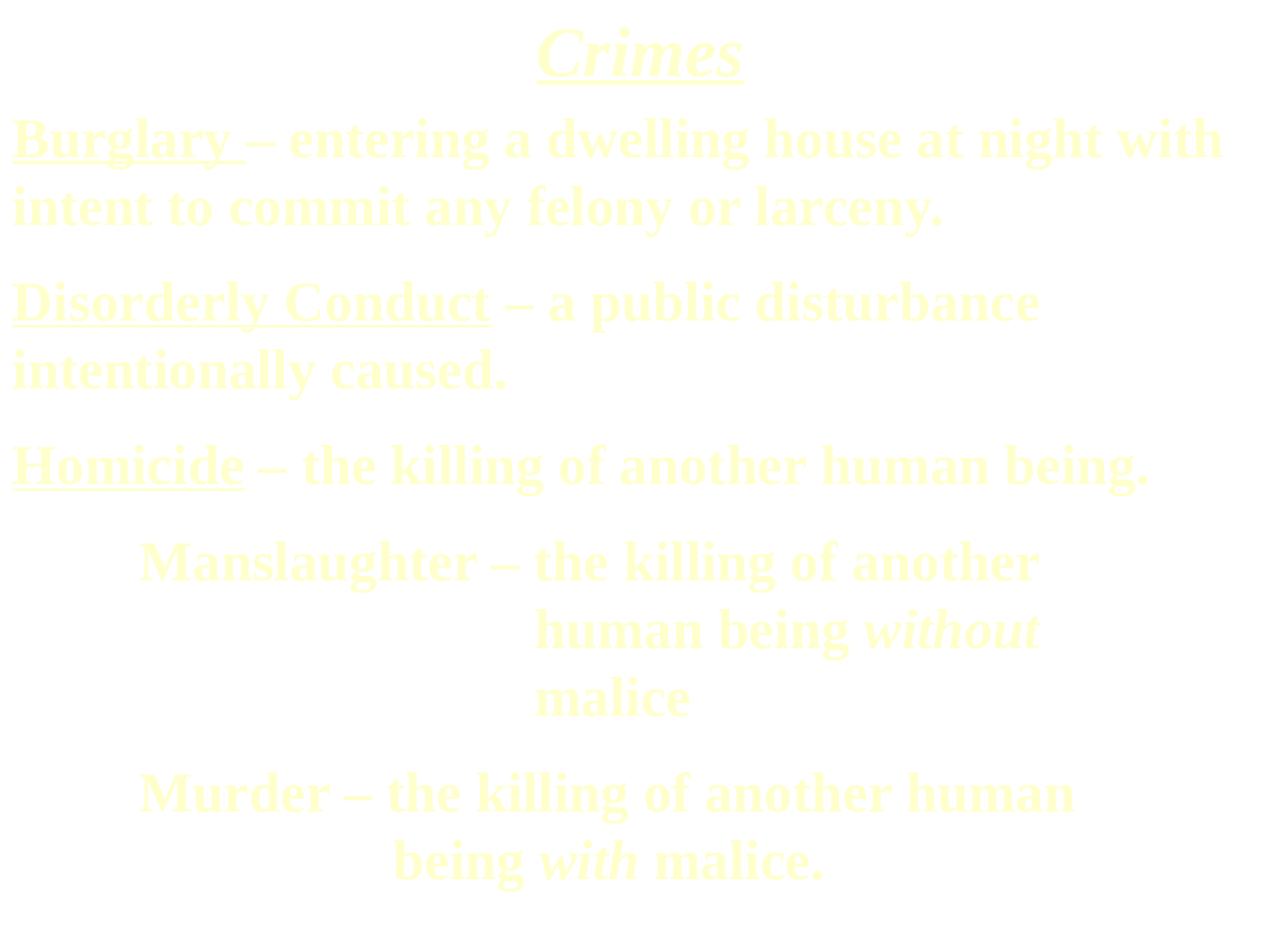

Crimes
Burglary – entering a dwelling house at night with intent to commit any felony or larceny.
Disorderly Conduct – a public disturbance intentionally caused.
Homicide – the killing of another human being.
	Manslaughter – the killing of another 					 human being without 					 malice
	Murder – the killing of another human 				being with malice.